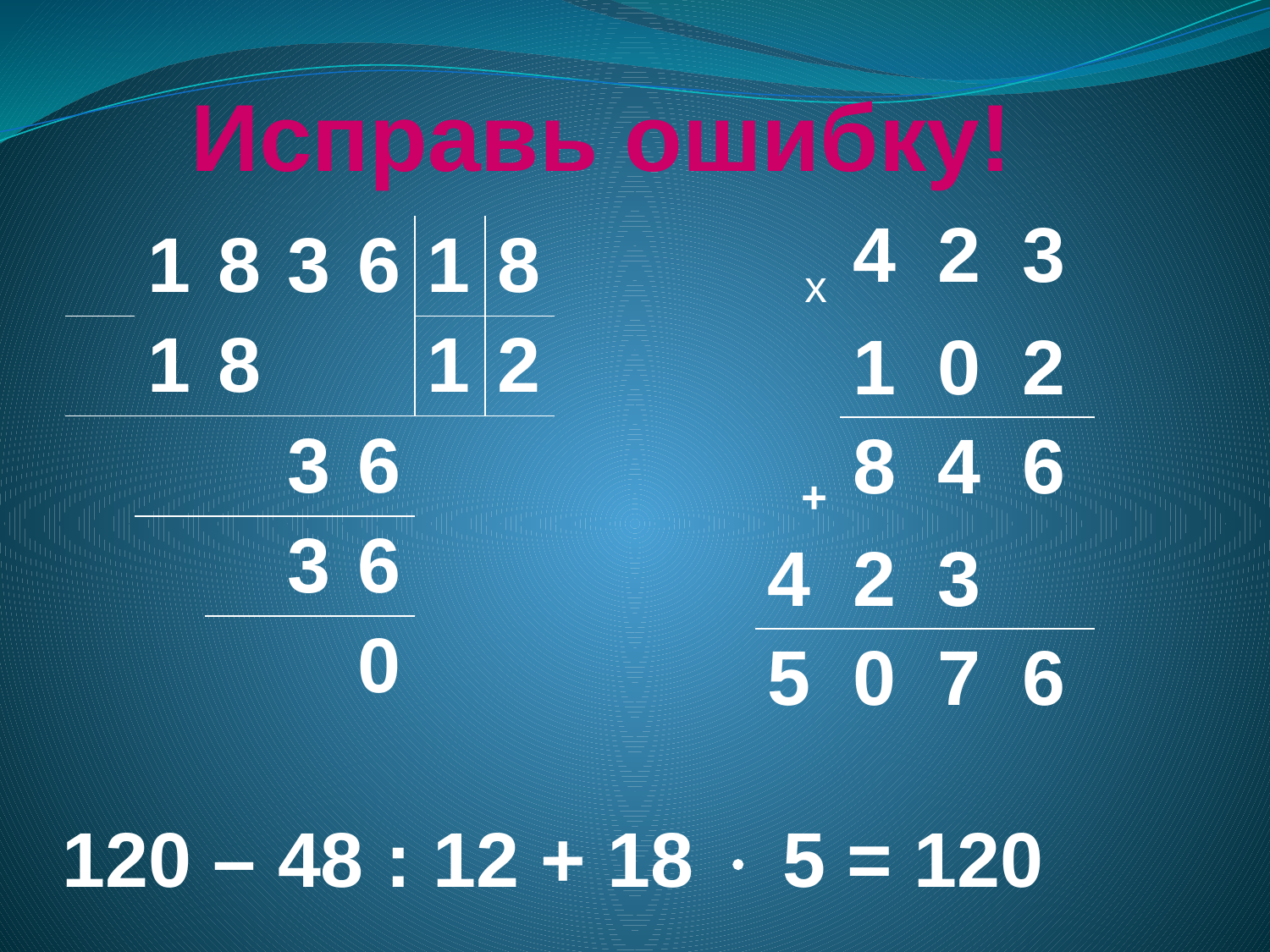

Исправь ошибку!
| х | 4 | 2 | 3 |
| --- | --- | --- | --- |
|  | 1 | 0 | 2 |
| + | 8 | 4 | 6 |
| 4 | 2 | 3 |  |
| 5 | 0 | 7 | 6 |
|  | 1 | 8 | 3 | 6 | 1 | 8 |
| --- | --- | --- | --- | --- | --- | --- |
|  | 1 | 8 |  |  | 1 | 2 |
|  |  |  | 3 | 6 |  |  |
|  |  |  | 3 | 6 |  |  |
|  |  |  |  | 0 |  |  |
120 – 48 : 12 + 18 ⋅ 5 = 120